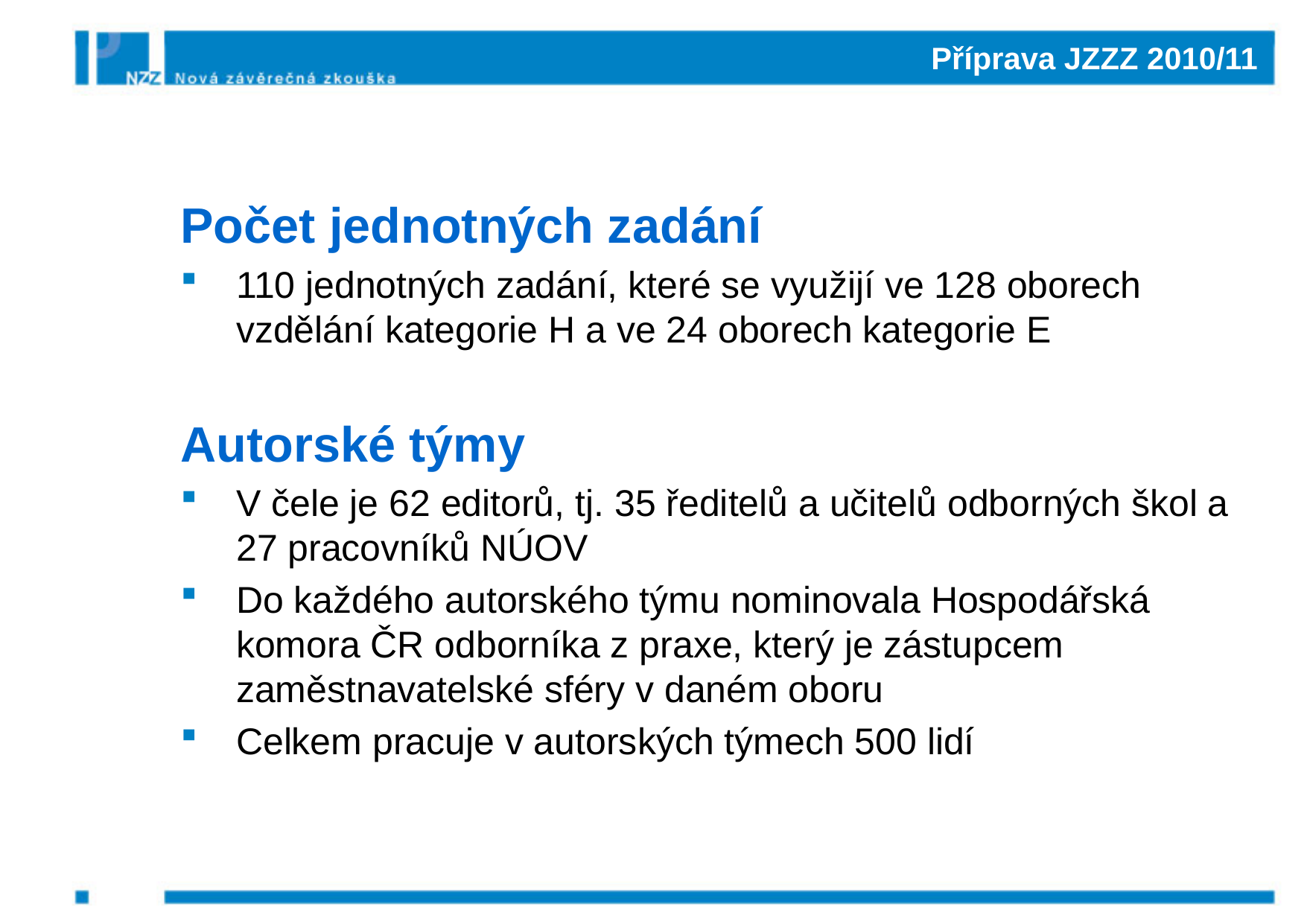

# Příprava JZZZ 2010/11

Počet jednotných zadání
110 jednotných zadání, které se využijí ve 128 oborech vzdělání kategorie H a ve 24 oborech kategorie E

Autorské týmy
V čele je 62 editorů, tj. 35 ředitelů a učitelů odborných škol a 27 pracovníků NÚOV
Do každého autorského týmu nominovala Hospodářská komora ČR odborníka z praxe, který je zástupcem zaměstnavatelské sféry v daném oboru
Celkem pracuje v autorských týmech 500 lidí